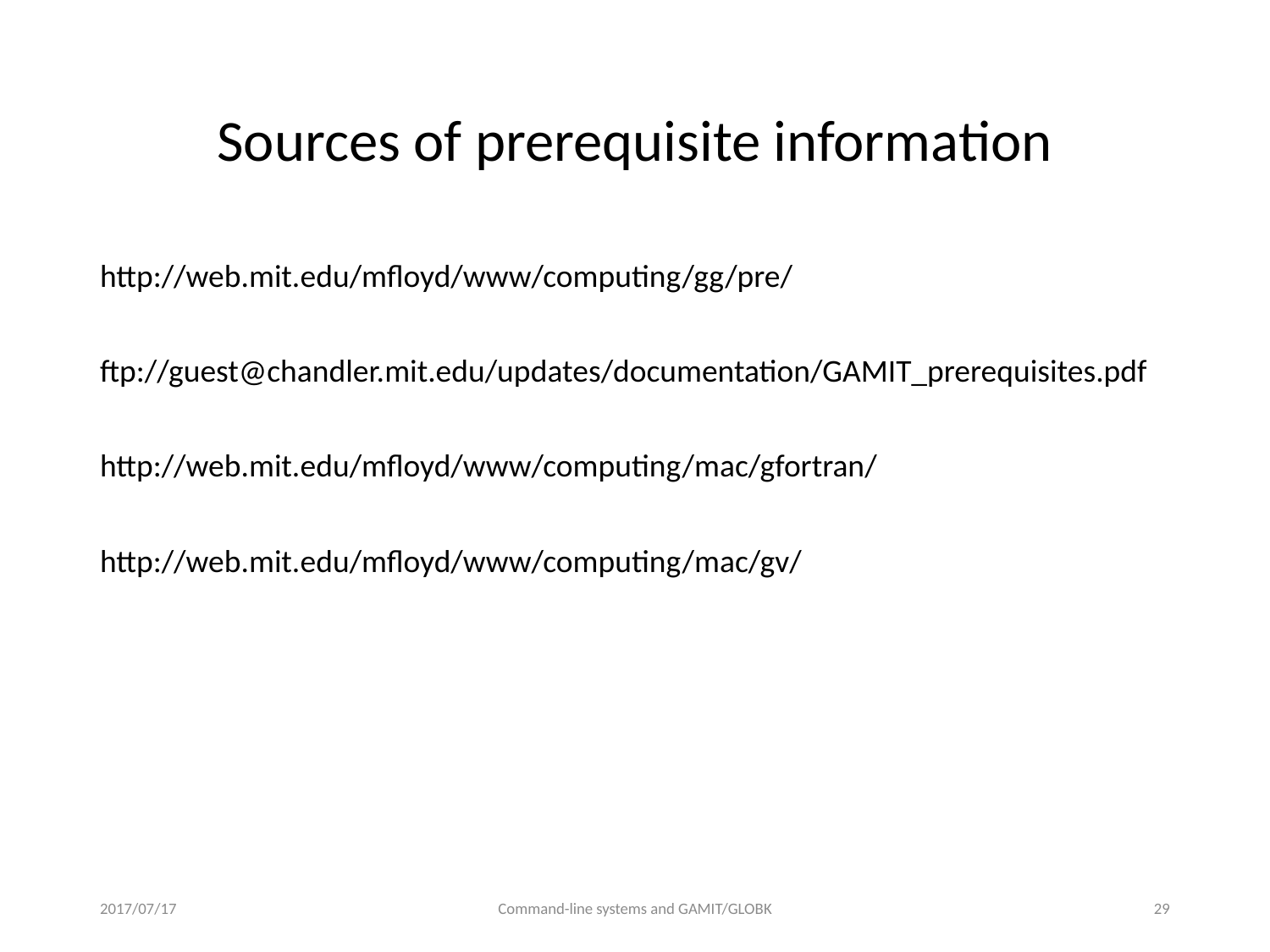

# Sources of prerequisite information
http://web.mit.edu/mfloyd/www/computing/gg/pre/

ftp://guest@chandler.mit.edu/updates/documentation/GAMIT_prerequisites.pdf

http://web.mit.edu/mfloyd/www/computing/mac/gfortran/

http://web.mit.edu/mfloyd/www/computing/mac/gv/
2017/07/17
Command-line systems and GAMIT/GLOBK
29